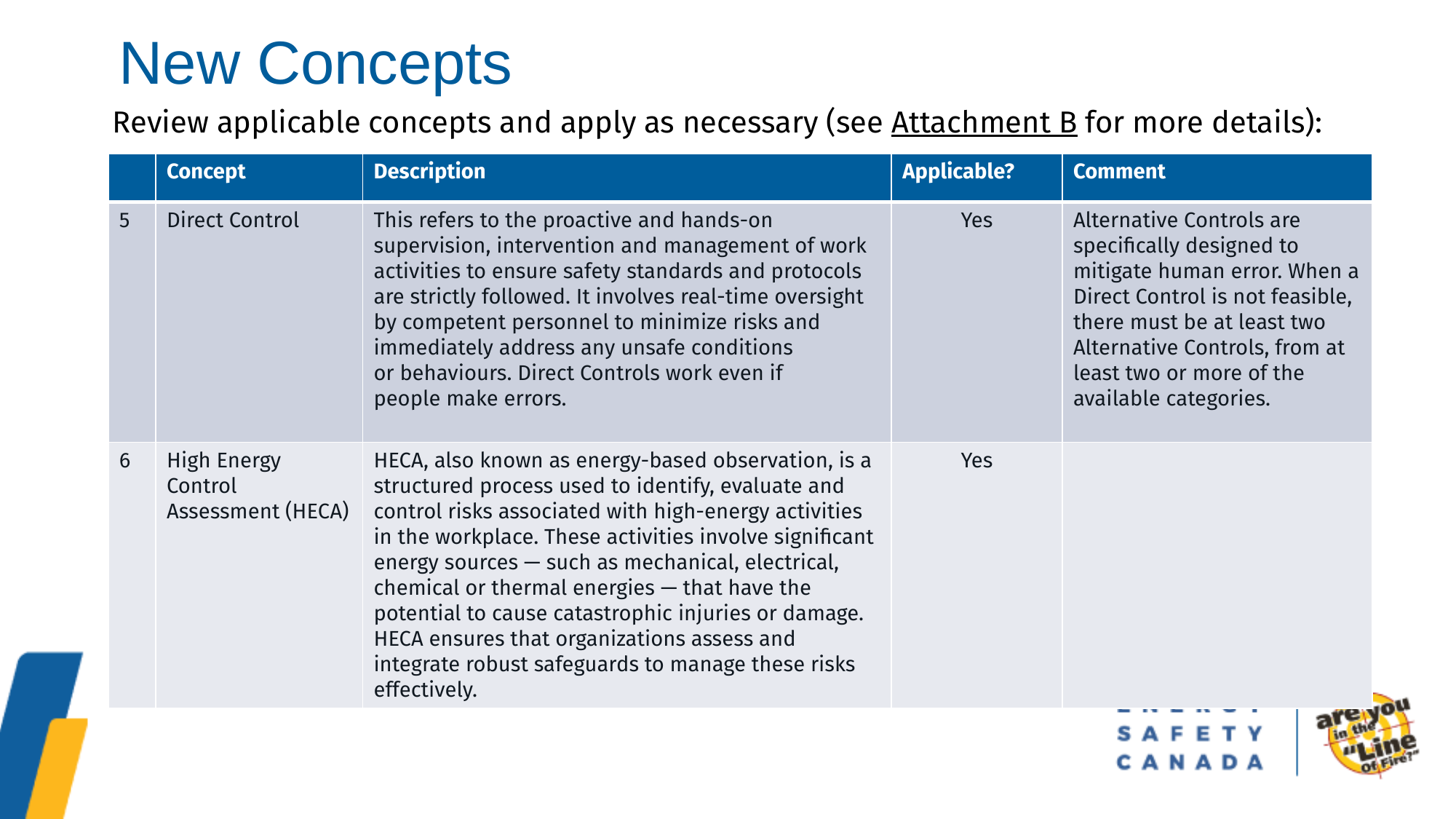

New Concepts
Review applicable concepts and apply as necessary (see Attachment B for more details):
|  | Concept | Description | Applicable? | Comment |
| --- | --- | --- | --- | --- |
| 5 | Direct Control | This refers to the proactive and hands-on supervision, intervention and management of work activities to ensure safety standards and protocols are strictly followed. It involves real-time oversight by competent personnel to minimize risks and immediately address any unsafe conditions or behaviours. Direct Controls work even if people make errors. | Yes | Alternative Controls are specifically designed to mitigate human error. When a Direct Control is not feasible, there must be at least two Alternative Controls, from at least two or more of the available categories. |
| 6 | High Energy Control Assessment (HECA) | HECA, also known as energy-based observation, is a structured process used to identify, evaluate and control risks associated with high-energy activities in the workplace. These activities involve significant energy sources — such as mechanical, electrical, chemical or thermal energies — that have the potential to cause catastrophic injuries or damage. HECA ensures that organizations assess and integrate robust safeguards to manage these risks effectively. | Yes |  |